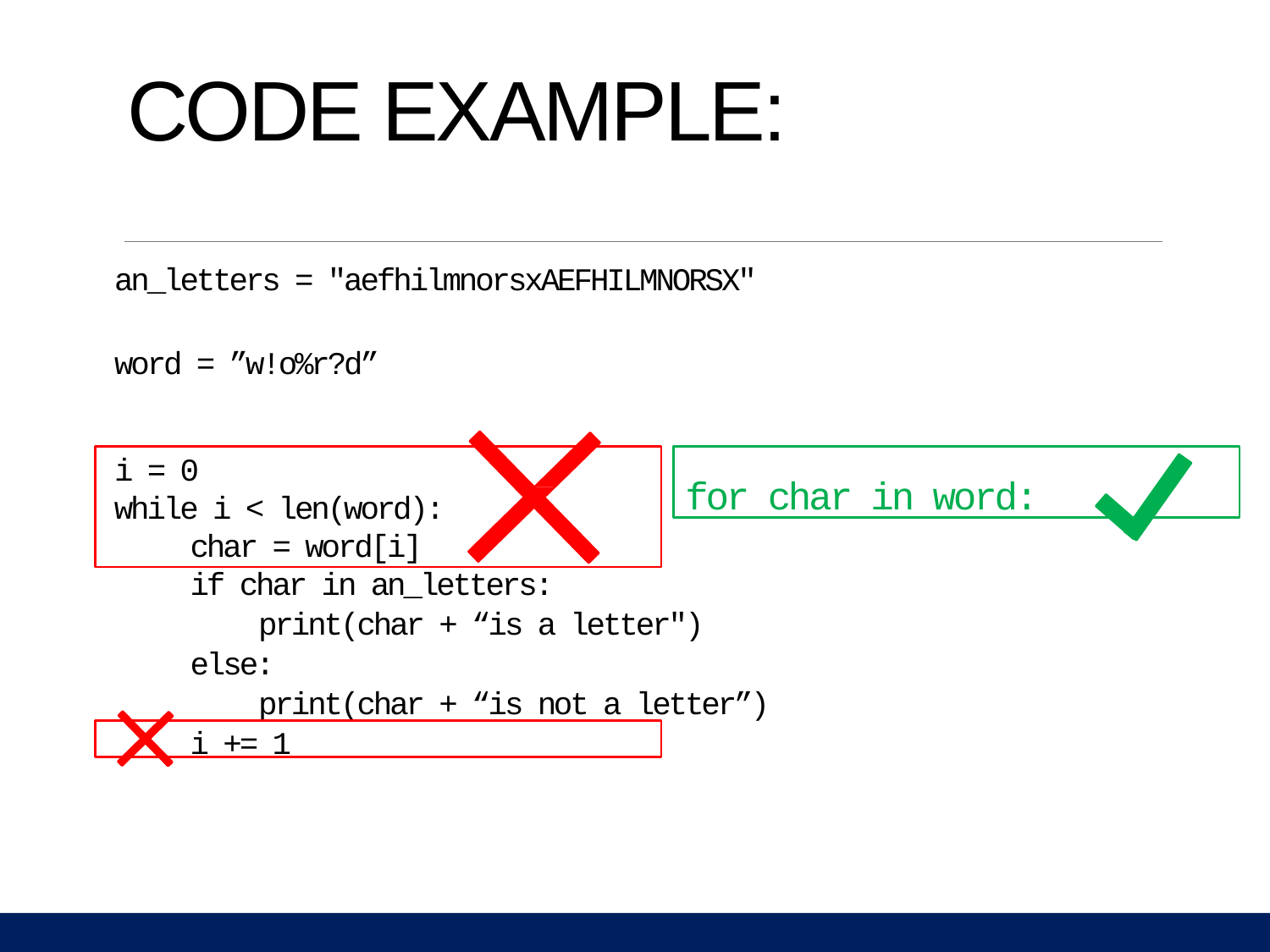

# CODE EXAMPLE:

an_letters = "aefhilmnorsxAEFHILMNORSX"

word = ”w!o%r?d”

for char in word:
i = 0
while i < len(word):  char = word[i]

if char in an_letters:
    print(char + “is a letter")
else:
    print(char + “is not a letter”)
i += 1